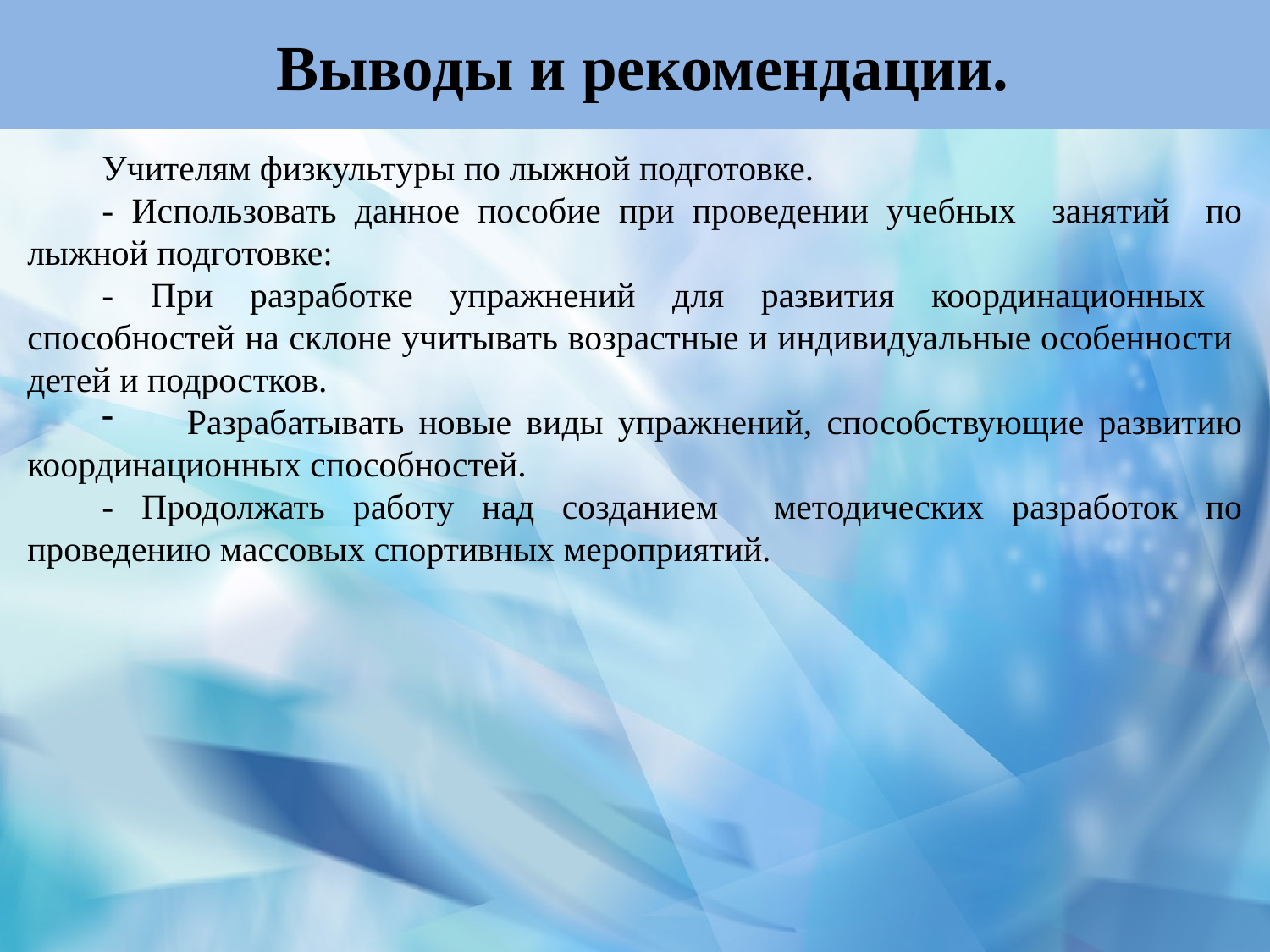

# Выводы и рекомендации.
Учителям физкультуры по лыжной подготовке.
- Использовать данное пособие при проведении учебных  занятий  по лыжной подготовке:
- При разработке упражнений для развития координационных  способностей на склоне учитывать возрастные и индивидуальные особенности  детей и подростков.
     Разрабатывать новые виды упражнений, способствующие развитию координационных способностей.
- Продолжать работу над созданием  методических разработок по проведению массовых спортивных мероприятий.